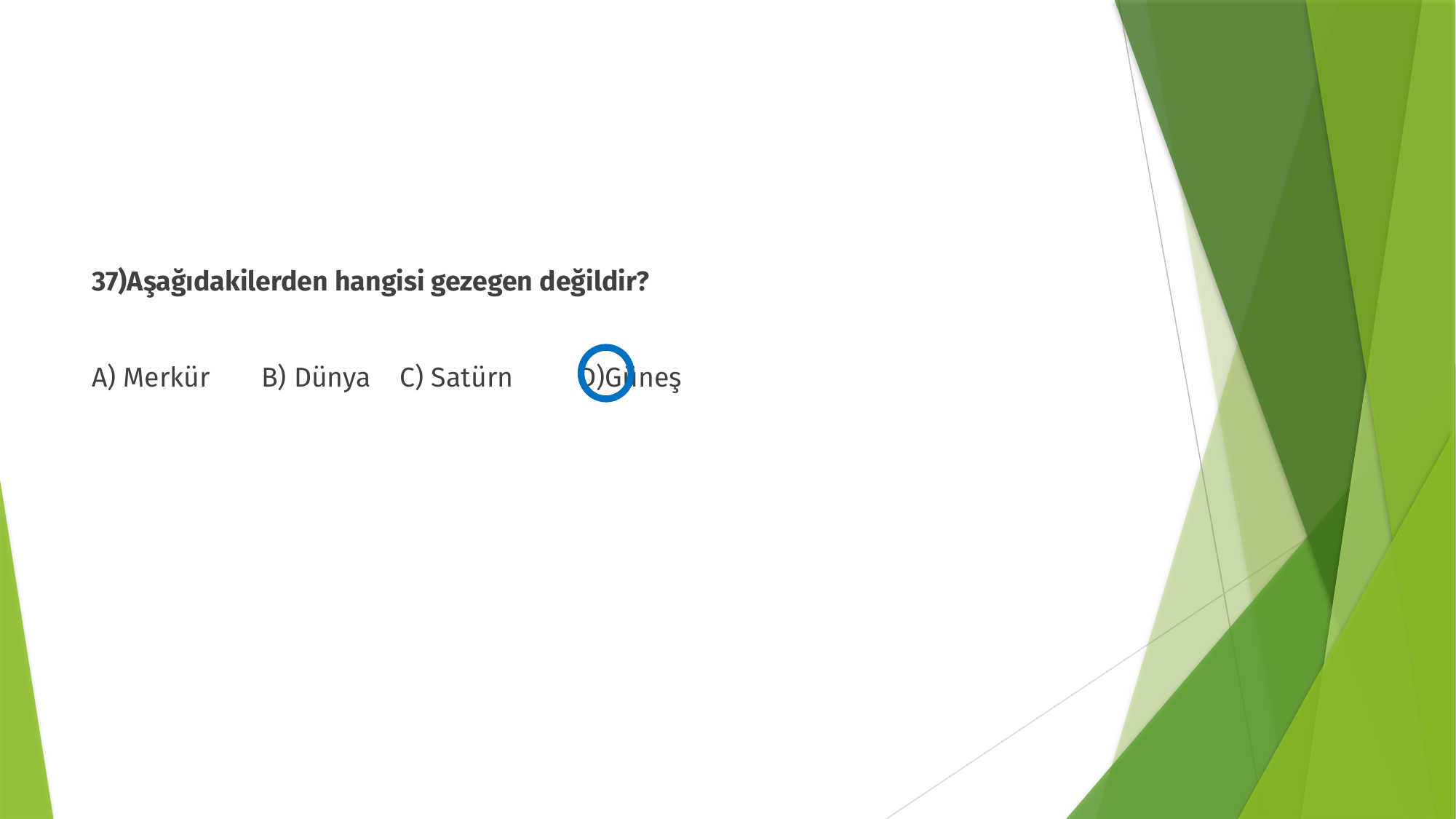

#
37)Aşağıdakilerden hangisi gezegen değildir?

A) Merkür       B) Dünya    C) Satürn         D)Güneş